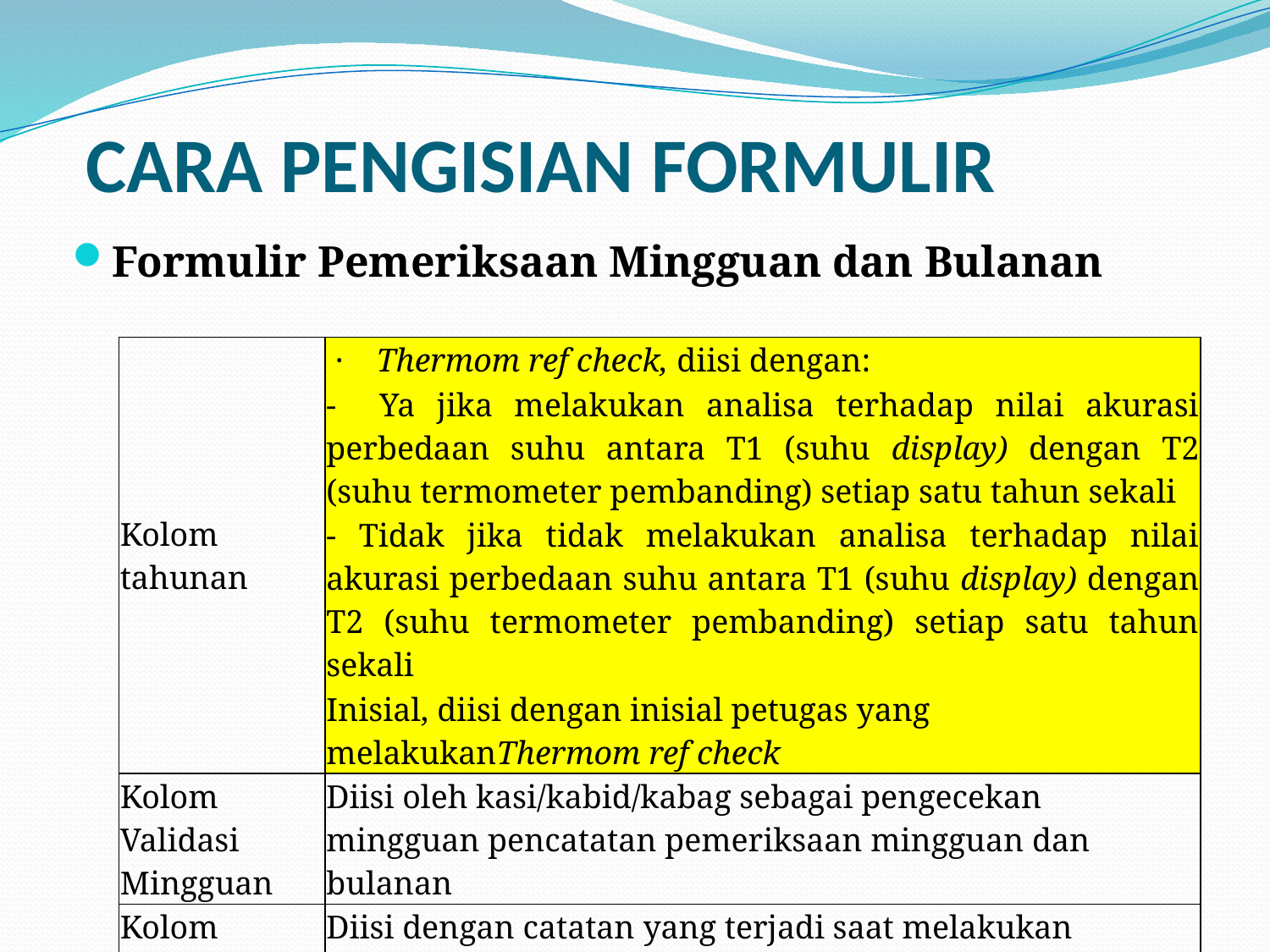

# CARA PENGISIAN FORMULIR
Formulir Pemeriksaan Mingguan dan Bulanan

| Kolom tahunan | ·    Thermom ref check, diisi dengan: |
| --- | --- |
|  | - Ya jika melakukan analisa terhadap nilai akurasi perbedaan suhu antara T1 (suhu display) dengan T2 (suhu termometer pembanding) setiap satu tahun sekali |
|  | - Tidak jika tidak melakukan analisa terhadap nilai akurasi perbedaan suhu antara T1 (suhu display) dengan T2 (suhu termometer pembanding) setiap satu tahun sekali |
|  | Inisial, diisi dengan inisial petugas yang melakukanThermom ref check |
| Kolom Validasi Mingguan | Diisi oleh kasi/kabid/kabag sebagai pengecekan mingguan pencatatan pemeriksaan mingguan dan bulanan |
| Kolom Komentar | Diisi dengan catatan yang terjadi saat melakukan pemeriksaan mingguan dan bulanan |